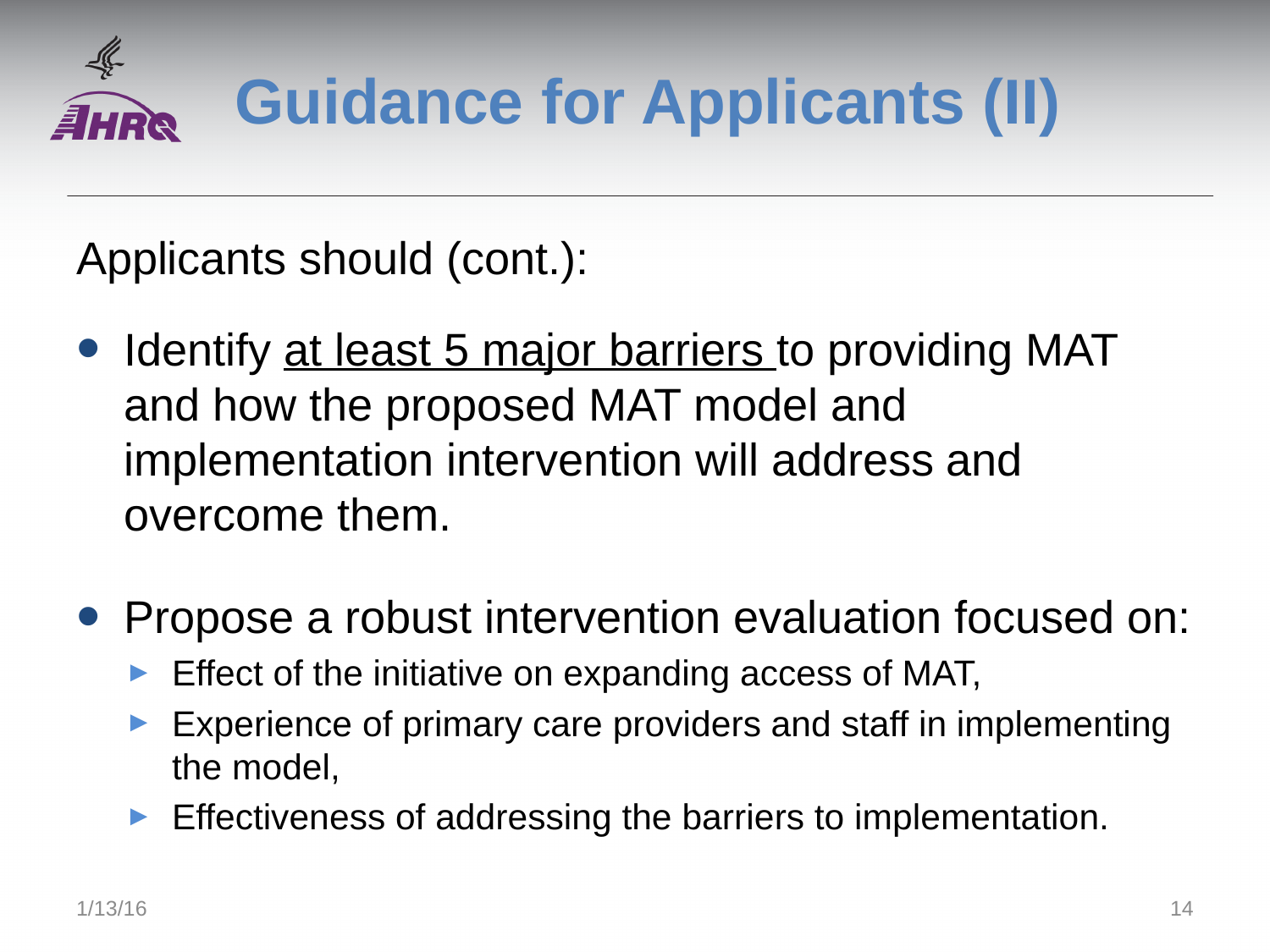

# Guidance for Applicants (II)
Applicants should (cont.):

Identify at least 5 major barriers to providing MAT and how the proposed MAT model and implementation intervention will address and overcome them.

Propose a robust intervention evaluation focused on:
Effect of the initiative on expanding access of MAT,
Experience of primary care providers and staff in implementing the model,
Effectiveness of addressing the barriers to implementation.
1/13/16
14